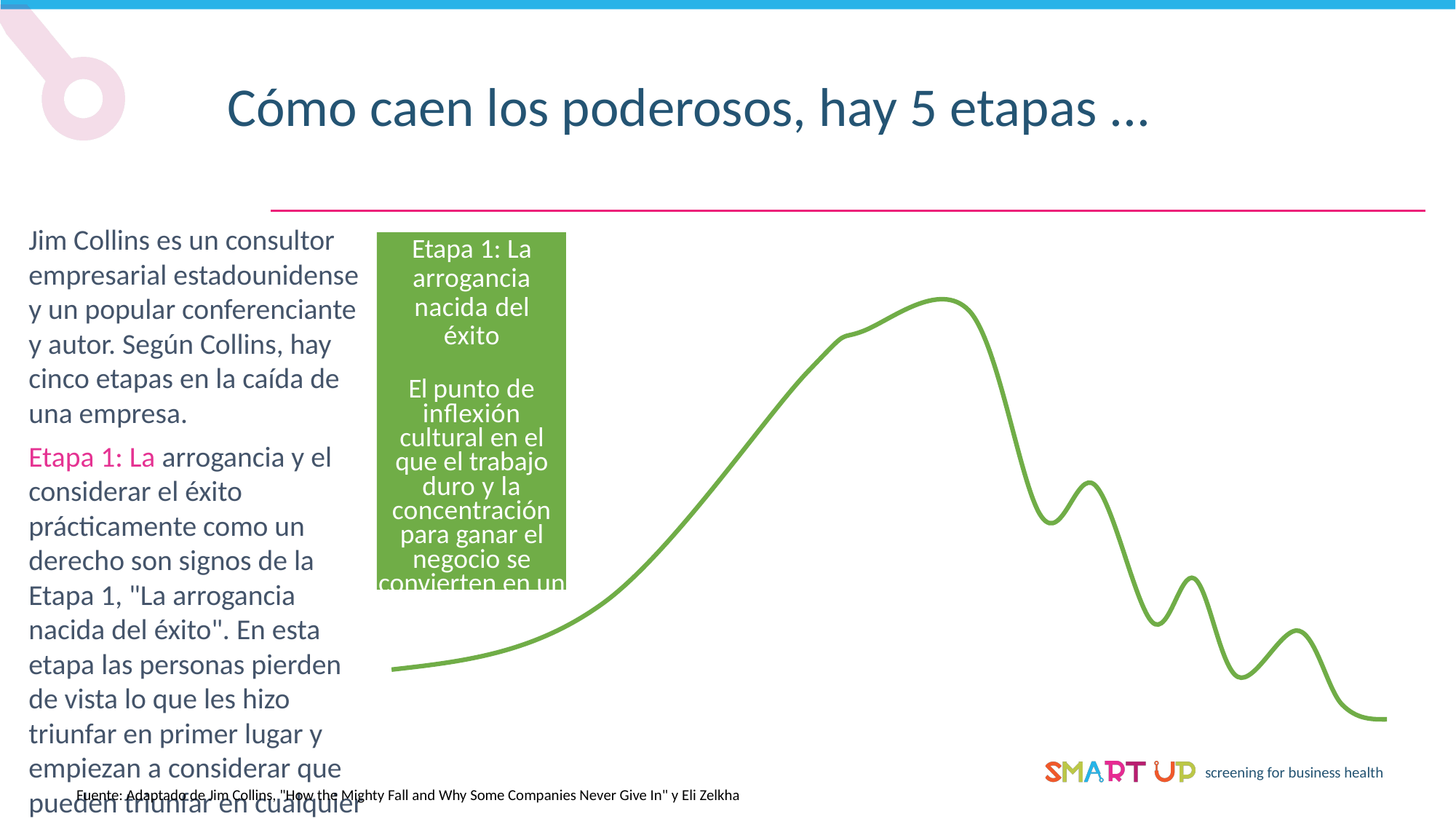

Cómo caen los poderosos, hay 5 etapas ...
Jim Collins es un consultor empresarial estadounidense y un popular conferenciante y autor. Según Collins, hay cinco etapas en la caída de una empresa.
Etapa 1: La arrogancia y el considerar el éxito prácticamente como un derecho son signos de la Etapa 1, "La arrogancia nacida del éxito". En esta etapa las personas pierden de vista lo que les hizo triunfar en primer lugar y empiezan a considerar que pueden triunfar en cualquier cosa.
Etapa 1: La arrogancia nacida del éxito

El punto de inflexión cultural en el que el trabajo duro y la concentración para ganar el negocio se convierten en un sentido de derecho al éxito futuro.

Fuente: Adaptado de Jim Collins, "How the Mighty Fall and Why Some Companies Never Give In" y Eli Zelkha